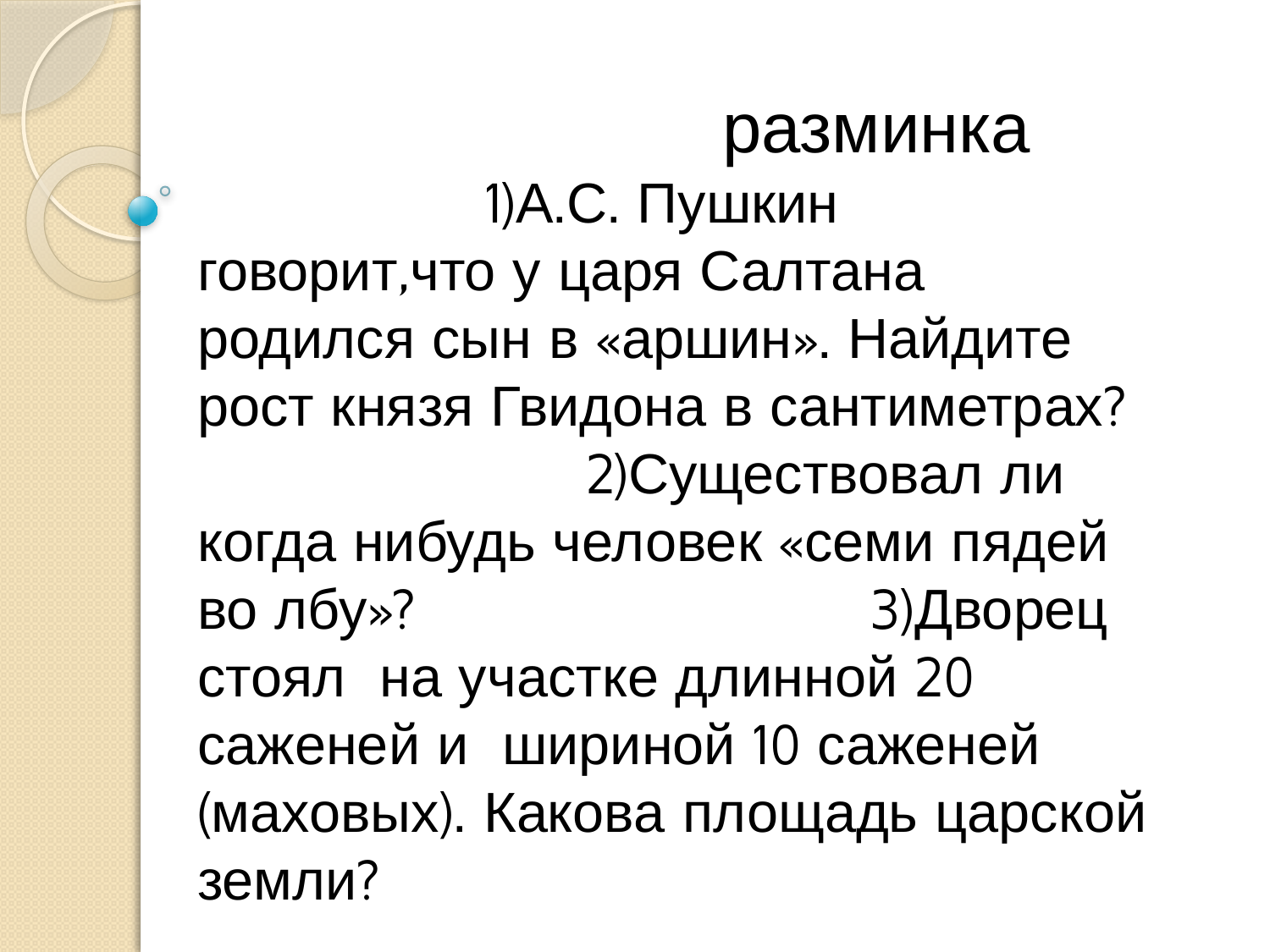

#
                               разминка                         1)А.С. Пушкин говорит,что у царя Салтана родился сын в «аршин». Найдите рост князя Гвидона в сантиметрах?                         2)Существовал ли когда нибудь человек «семи пядей во лбу»?                           3)Дворец стоял  на участке длинной 20 саженей и  шириной 10 саженей (маховых). Какова площадь царской земли?